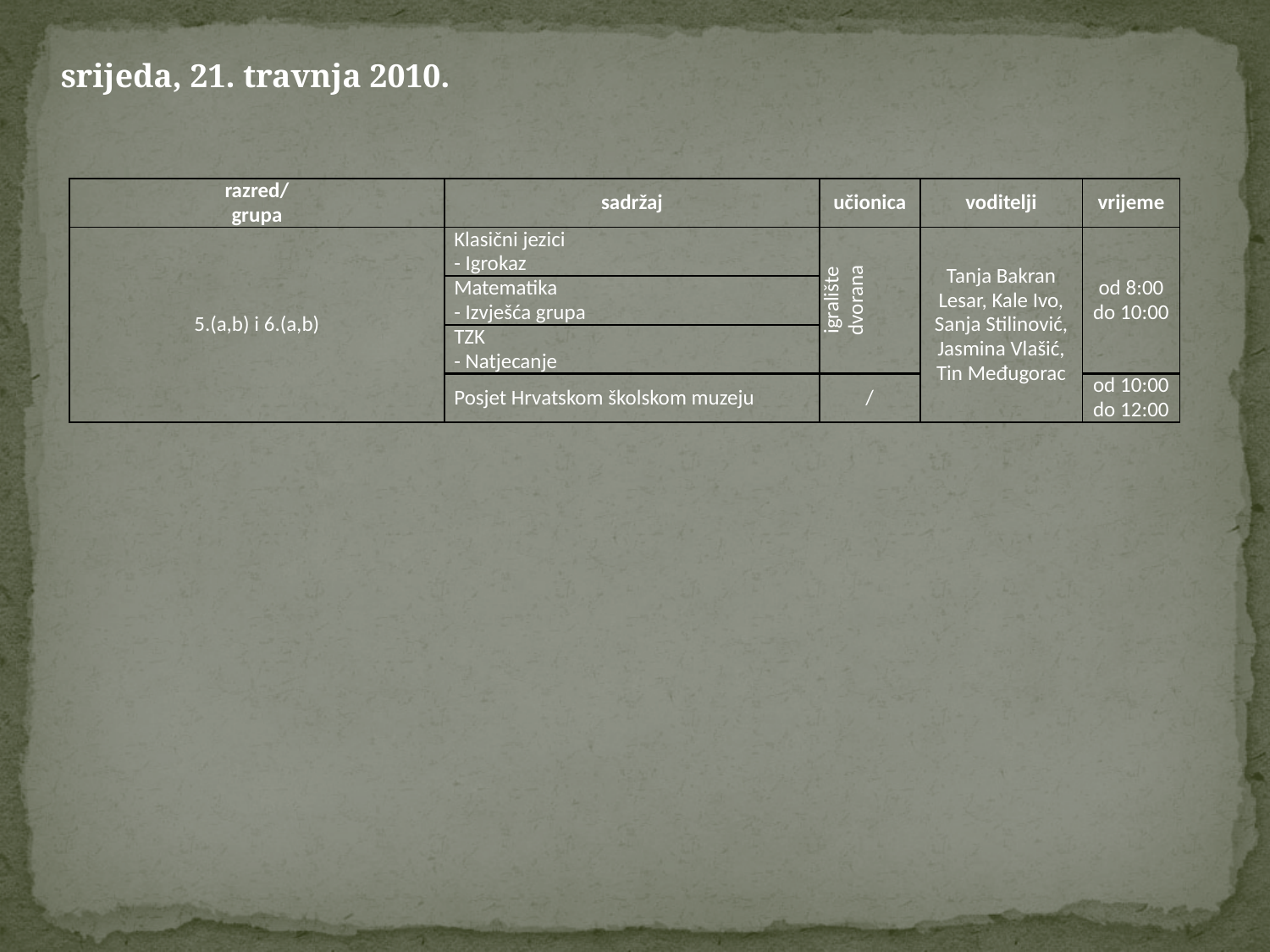

srijeda, 21. travnja 2010.
| razred/ grupa | sadržaj | učionica | voditelji | vrijeme |
| --- | --- | --- | --- | --- |
| 5.(a,b) i 6.(a,b) | Klasični jezici - Igrokaz | igralište dvorana | Tanja Bakran Lesar, Kale Ivo, Sanja Stilinović, Jasmina Vlašić, Tin Međugorac | od 8:00 do 10:00 |
|  | Matematika - Izvješća grupa |  |  |  |
|  | TZK - Natjecanje |  |  |  |
|  | Posjet Hrvatskom školskom muzeju | / |  | od 10:00 do 12:00 |